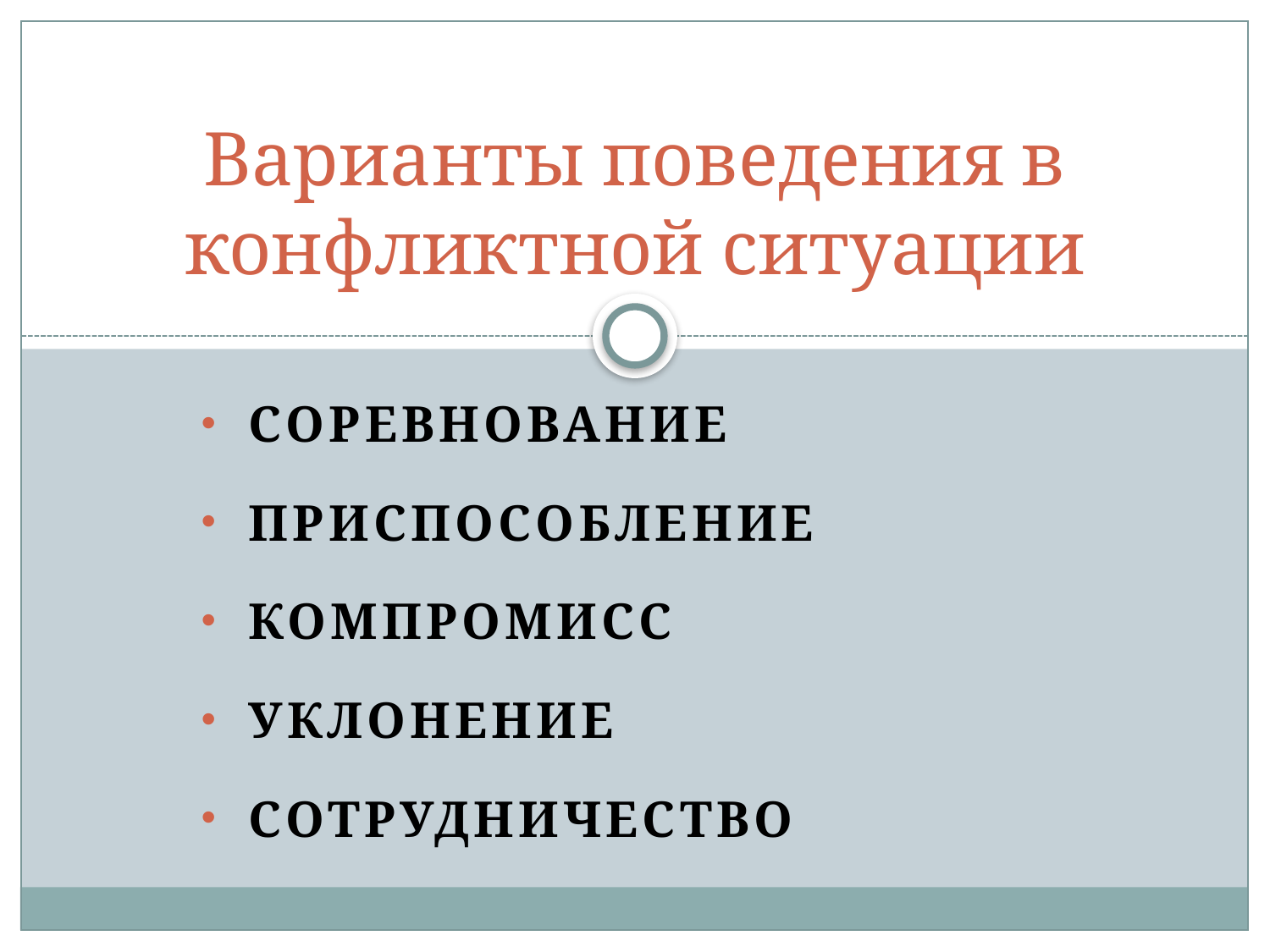

# Варианты поведения в конфликтной ситуации
Соревнование
Приспособление
Компромисс
Уклонение
сотрудничество